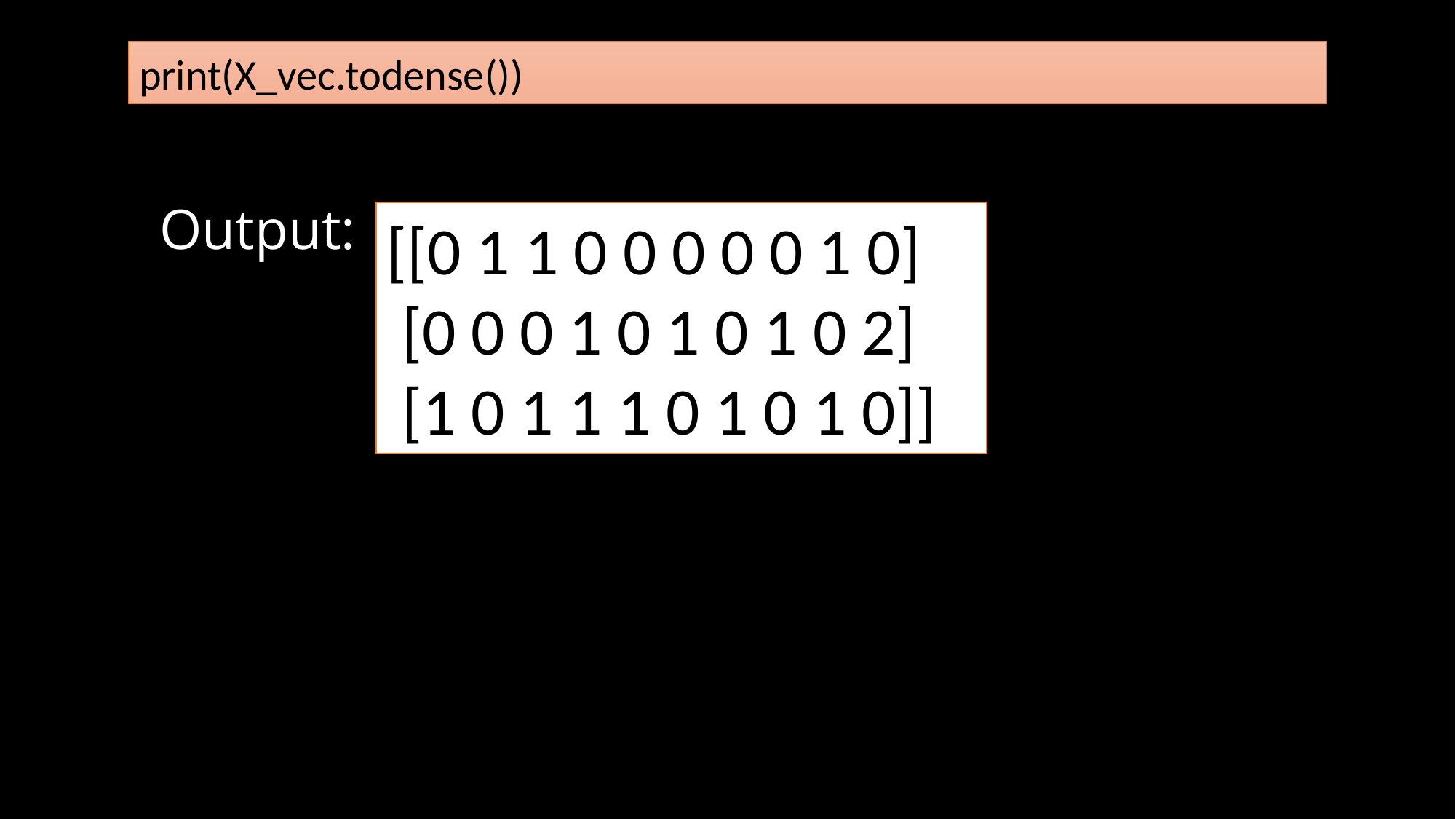

print(X_vec.todense())
Output:
[[0 1 1 0 0 0 0 0 1 0]
 [0 0 0 1 0 1 0 1 0 2]
 [1 0 1 1 1 0 1 0 1 0]]